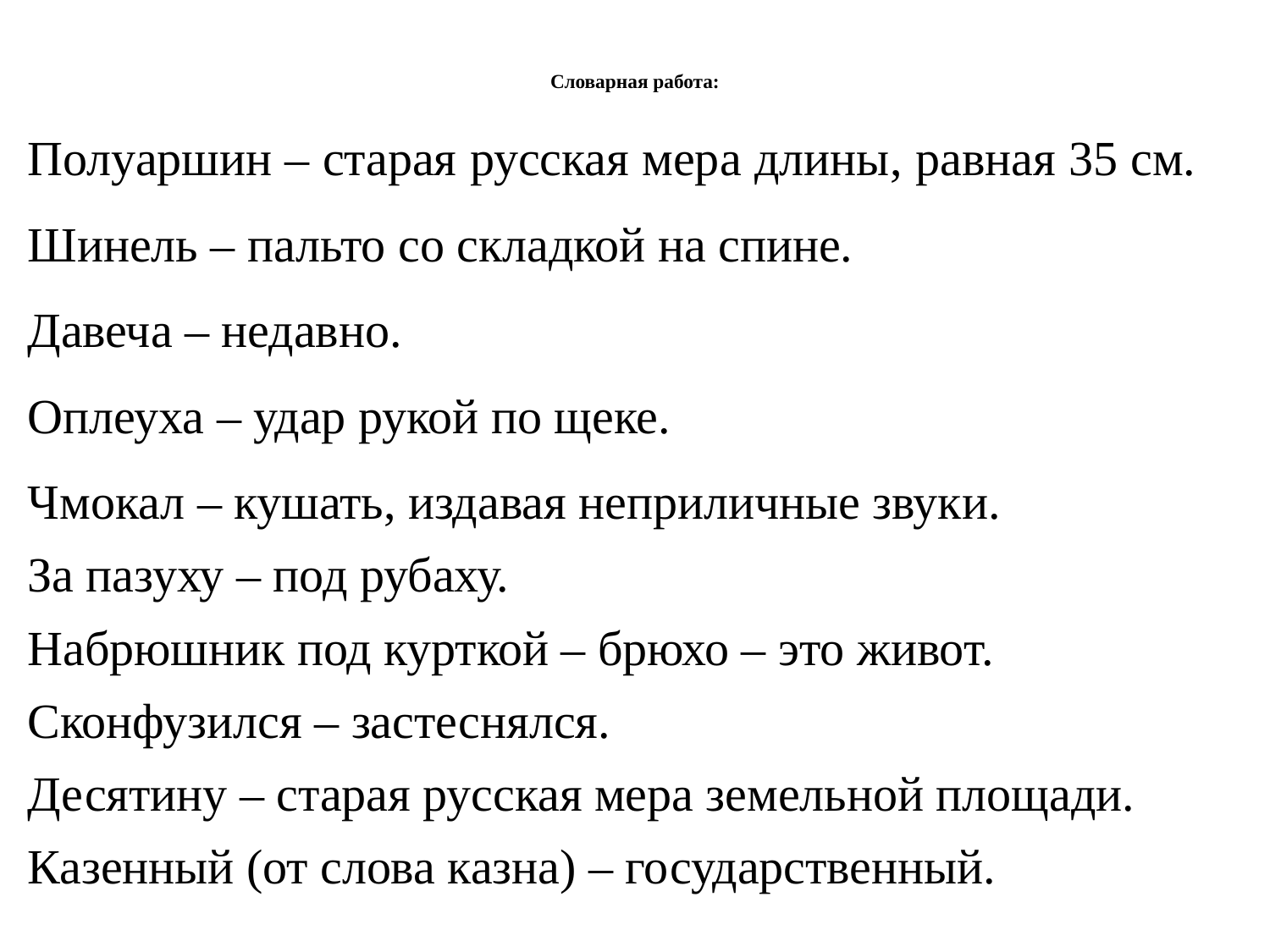

# Словарная работа:
Полуаршин – старая русская мера длины, равная 35 см.
Шинель – пальто со складкой на спине.
Давеча – недавно.
Оплеуха – удар рукой по щеке.
Чмокал – кушать, издавая неприличные звуки.
За пазуху – под рубаху.
Набрюшник под курткой – брюхо – это живот.
Сконфузился – застеснялся.
Десятину – старая русская мера земельной площади.
Казенный (от слова казна) – государственный.